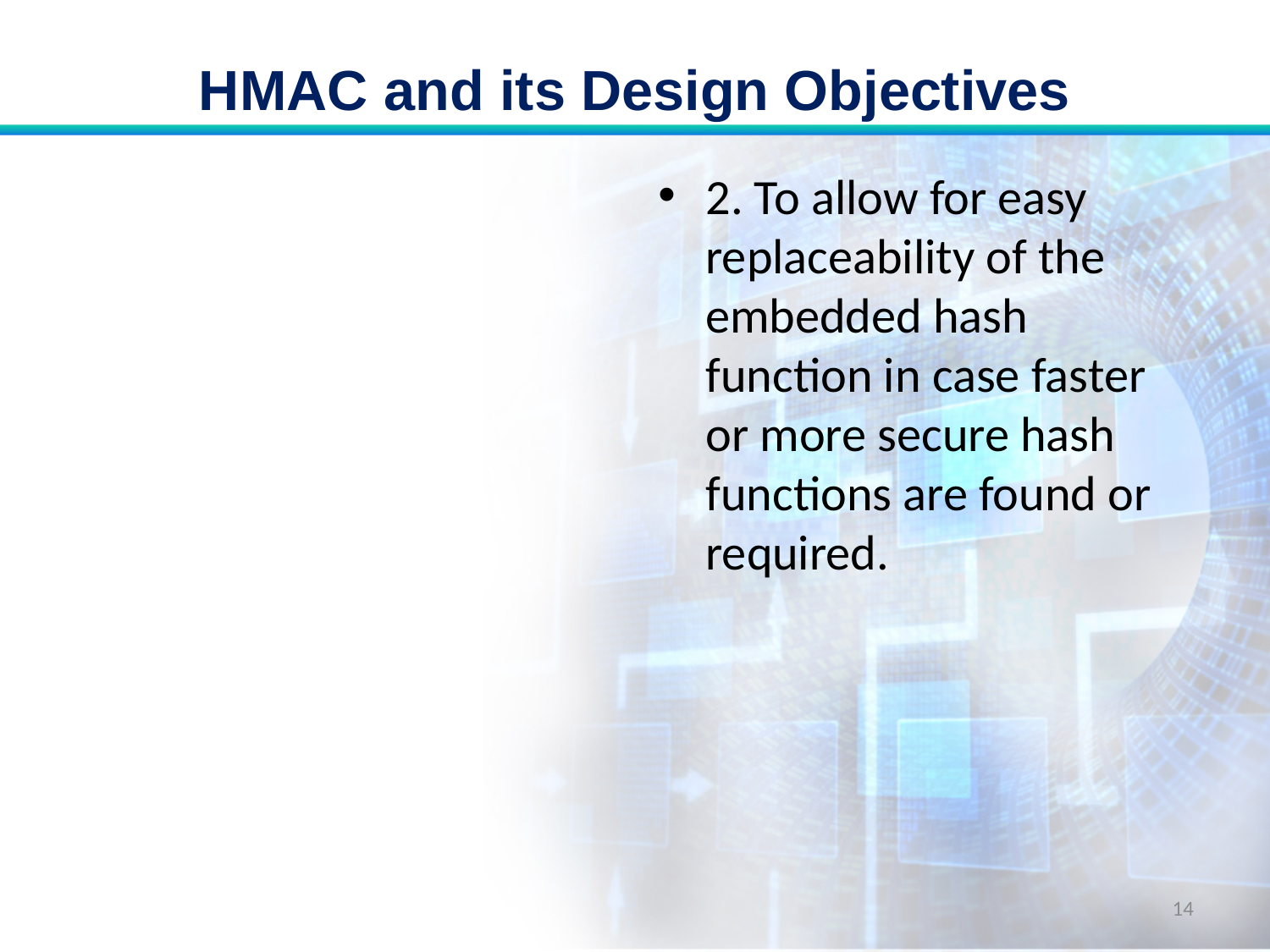

# HMAC and its Design Objectives
2. To allow for easy replaceability of the embedded hash function in case faster or more secure hash functions are found or required.
14